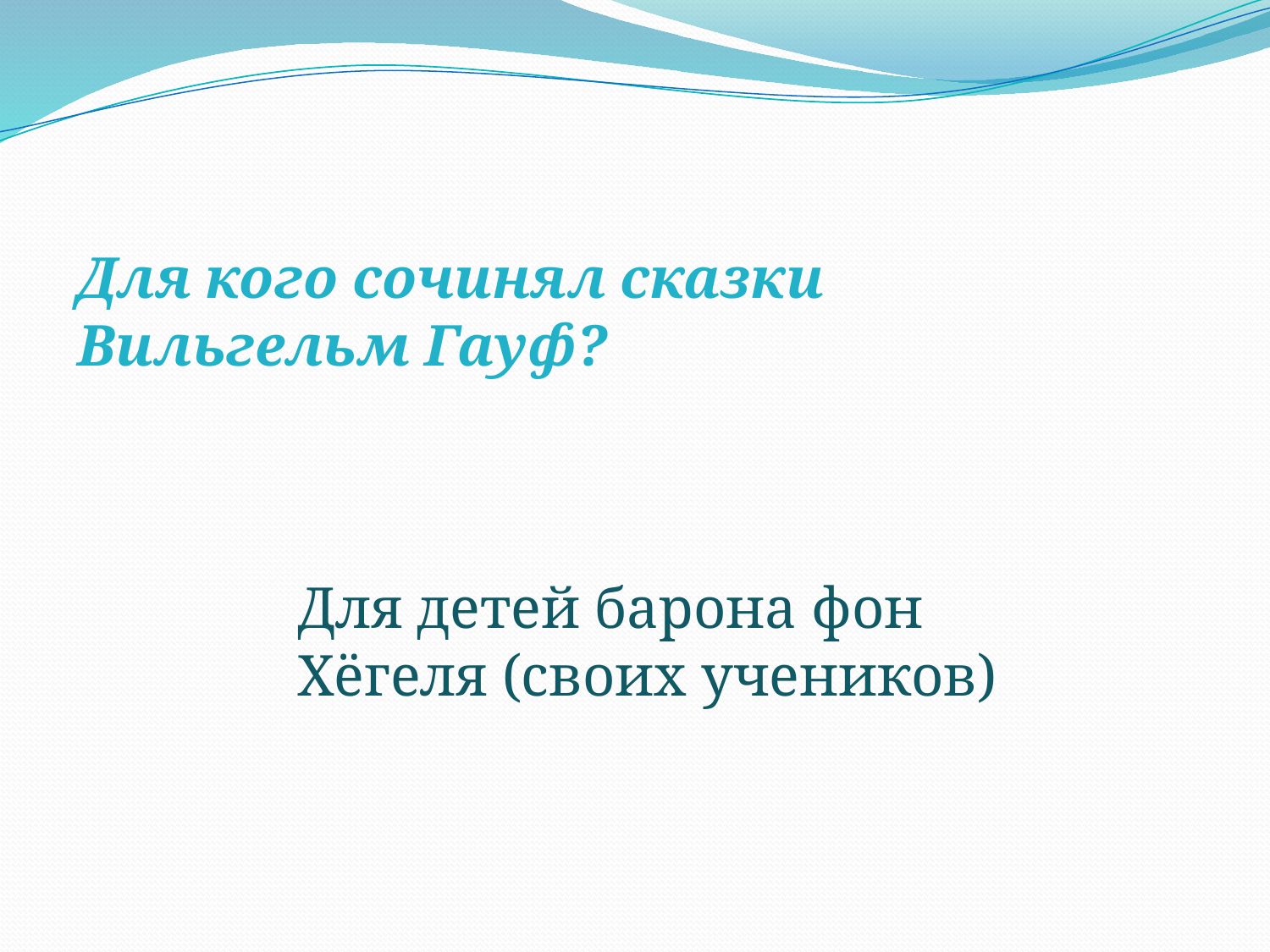

Для кого сочинял сказки Вильгельм Гауф?
Для детей барона фон Хёгеля (своих учеников)